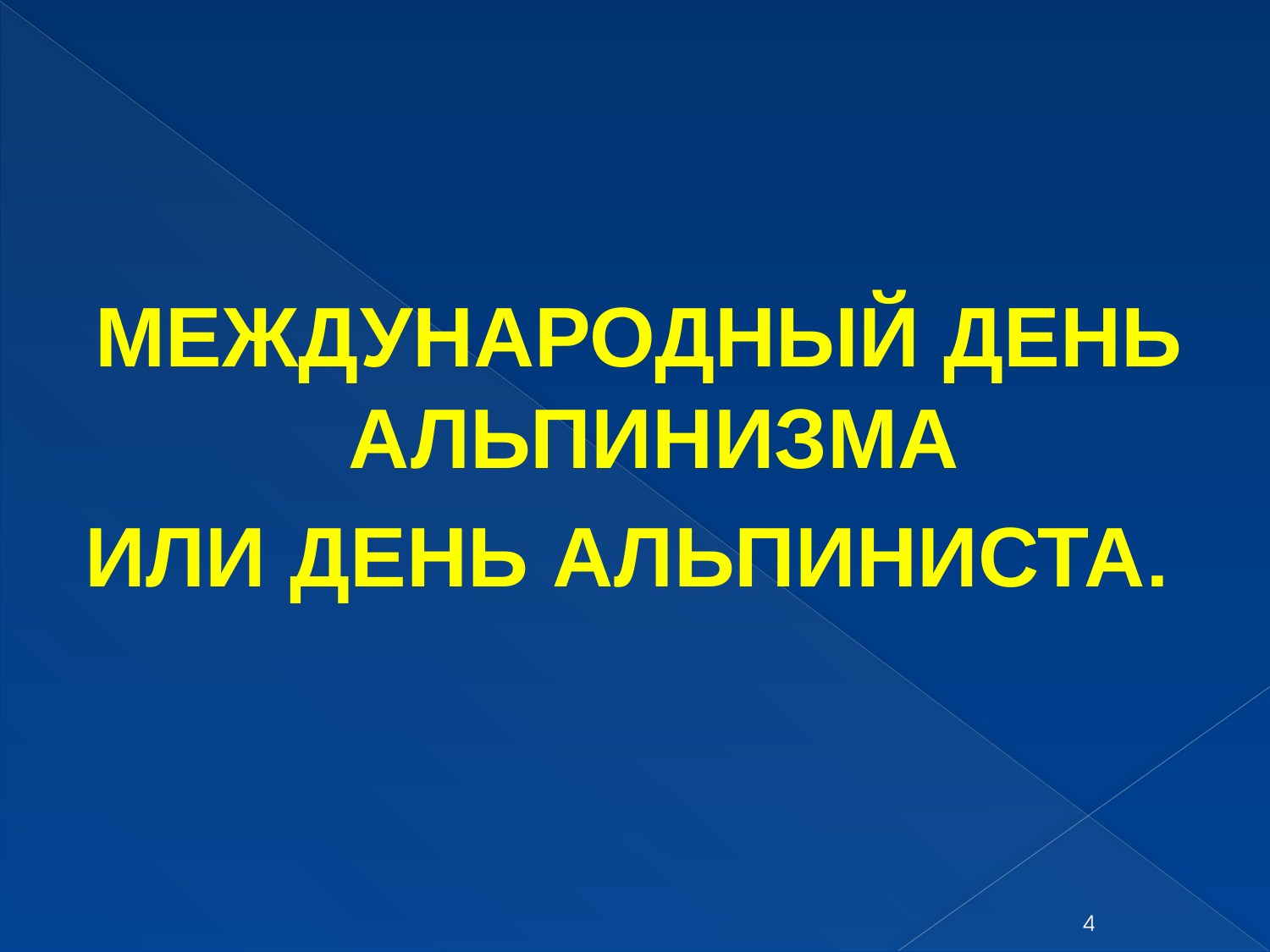

МЕЖДУНАРОДНЫЙ ДЕНЬ АЛЬПИНИЗМА
ИЛИ ДЕНЬ АЛЬПИНИСТА.
4